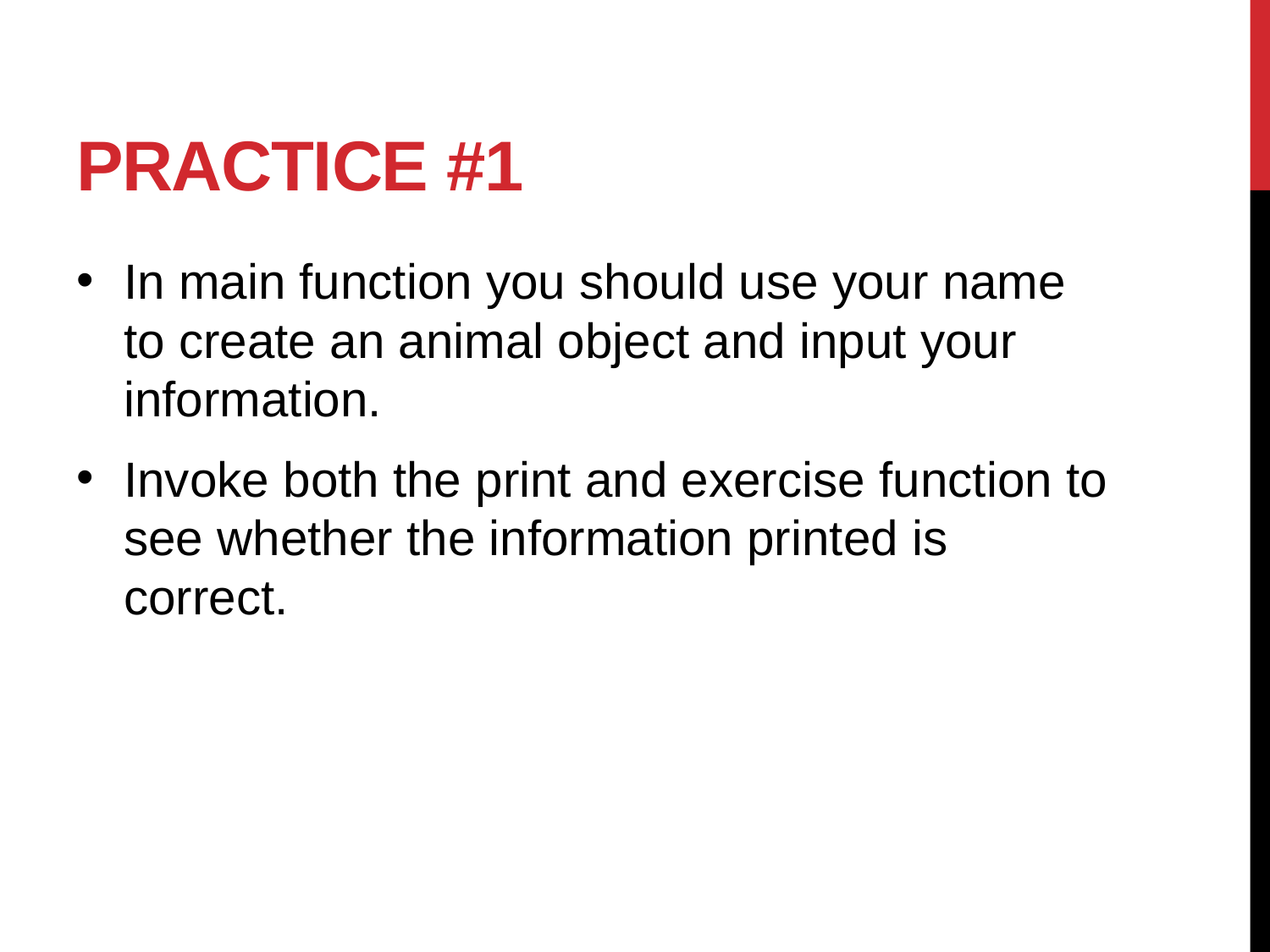

# Practice #1
In main function you should use your name to create an animal object and input your information.
Invoke both the print and exercise function to see whether the information printed is correct.